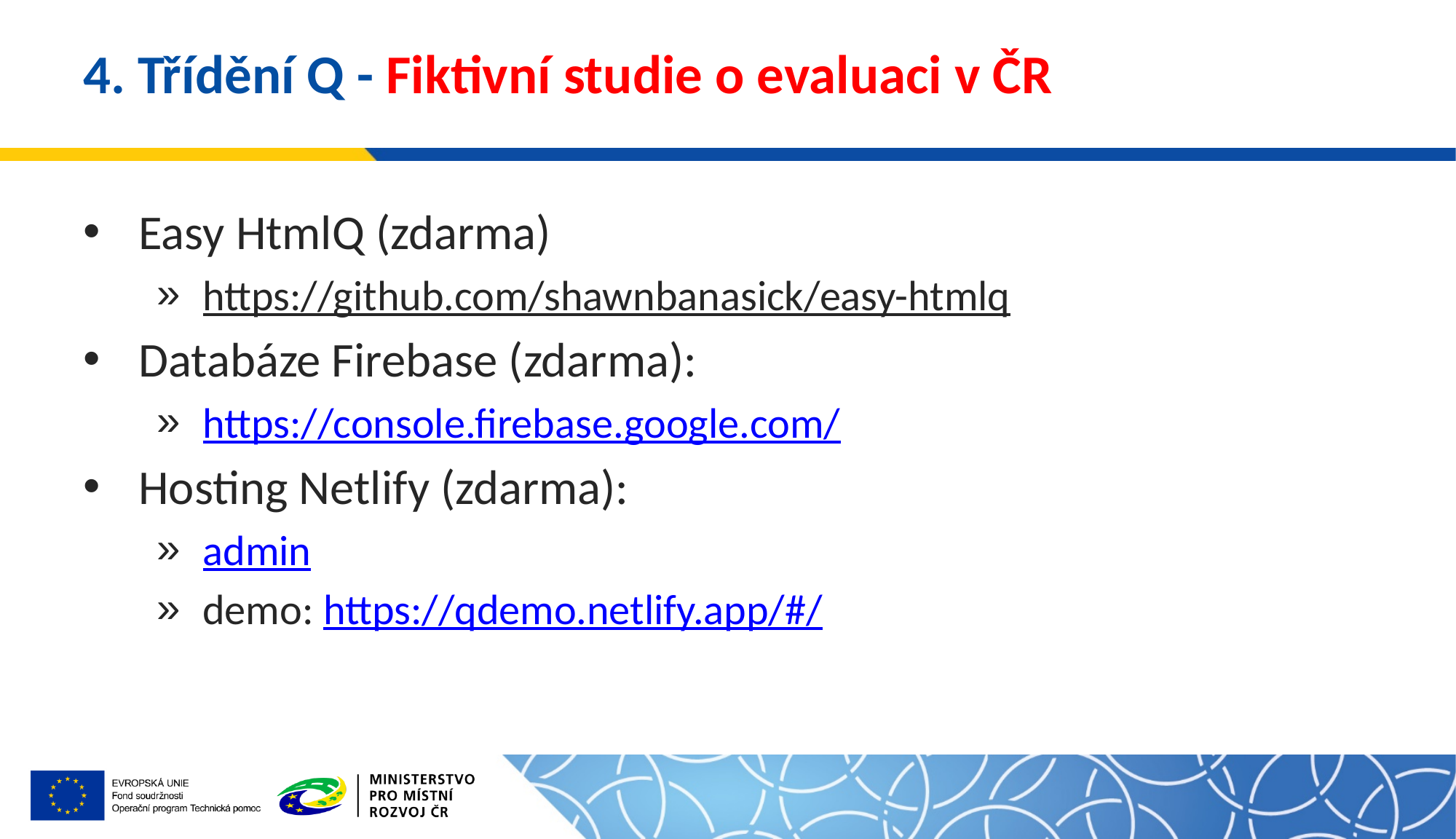

# 4. Třídění Q - Fiktivní studie o evaluaci v ČR
Easy HtmlQ (zdarma)
https://github.com/shawnbanasick/easy-htmlq
Databáze Firebase (zdarma):
https://console.firebase.google.com/
Hosting Netlify (zdarma):
admin
demo: https://qdemo.netlify.app/#/